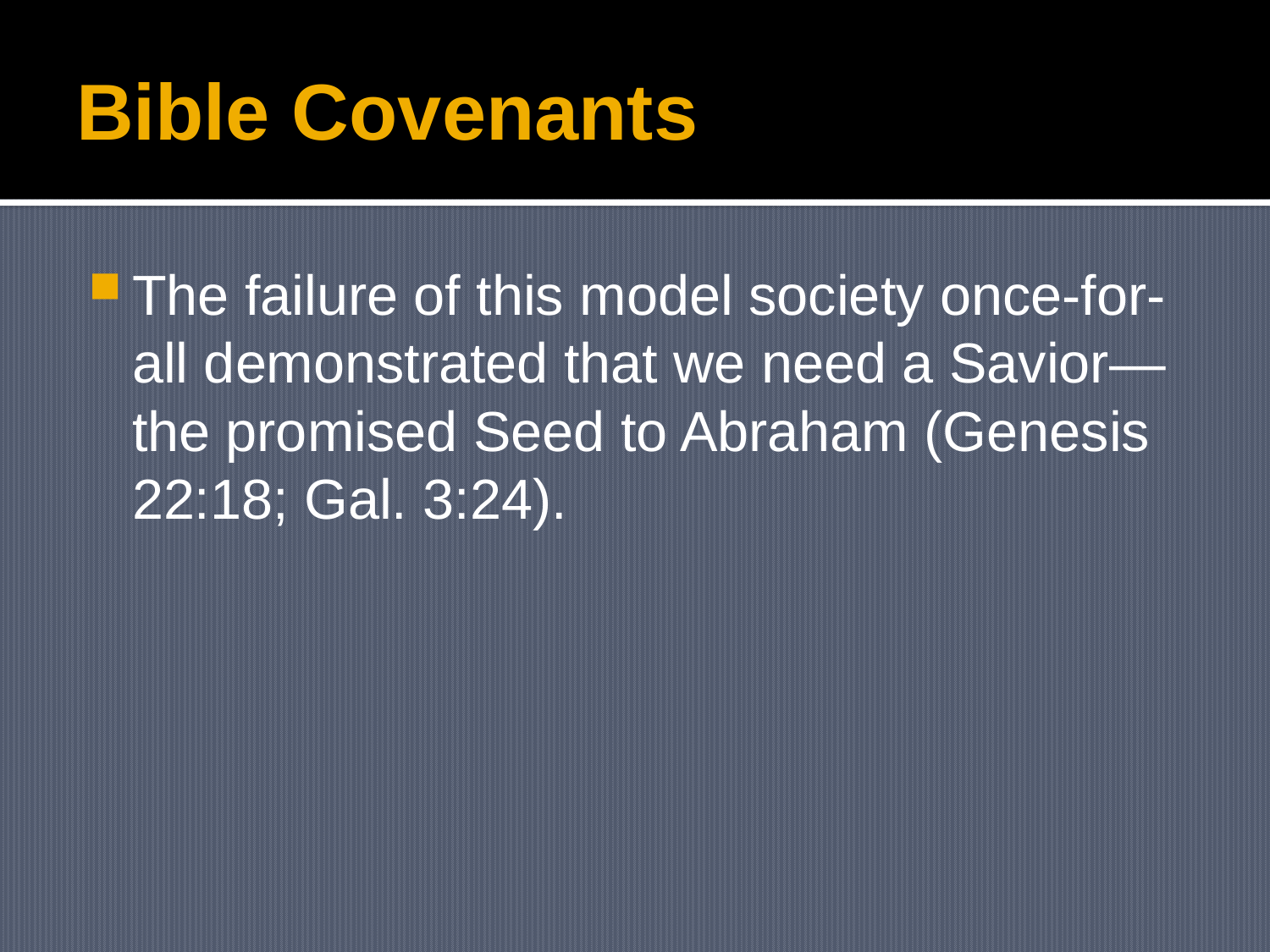

# Bible Covenants
The failure of this model society once-for-all demonstrated that we need a Savior—the promised Seed to Abraham (Genesis 22:18; Gal. 3:24).